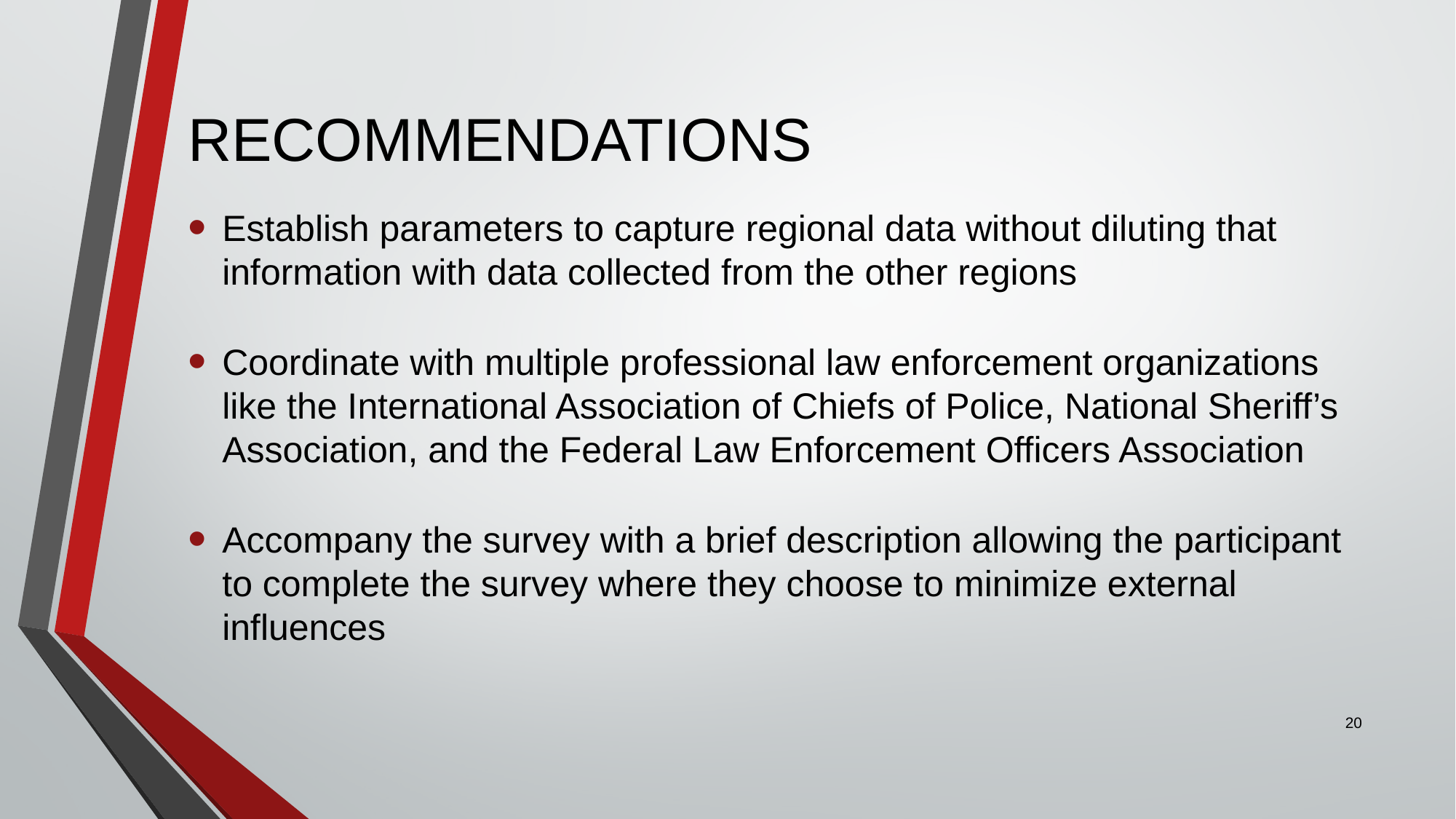

# RECOMMENDATIONS
Establish parameters to capture regional data without diluting that information with data collected from the other regions

Coordinate with multiple professional law enforcement organizations like the International Association of Chiefs of Police, National Sheriff’s Association, and the Federal Law Enforcement Officers Association

Accompany the survey with a brief description allowing the participant to complete the survey where they choose to minimize external influences

20